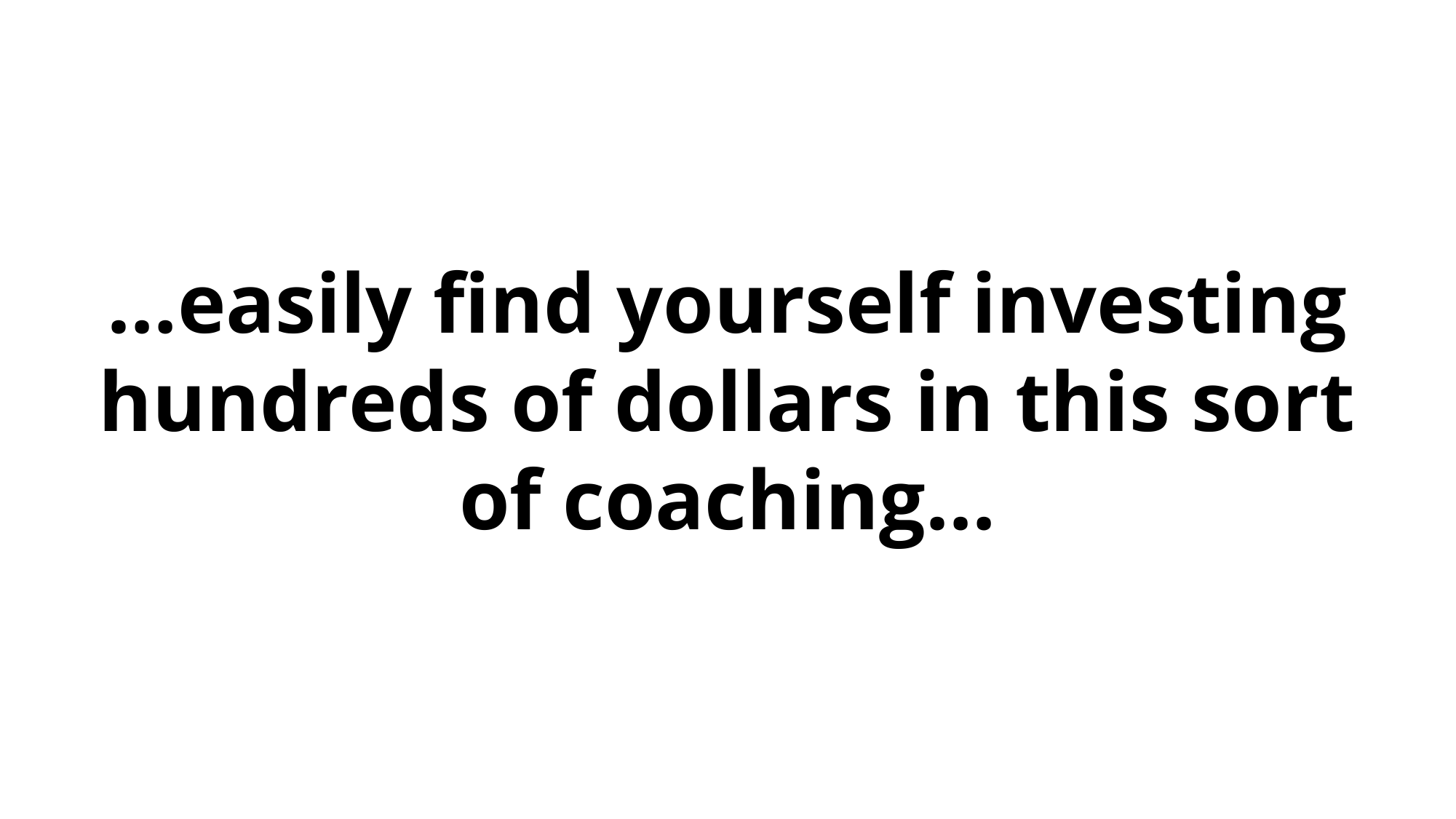

…easily find yourself investing hundreds of dollars in this sort of coaching…